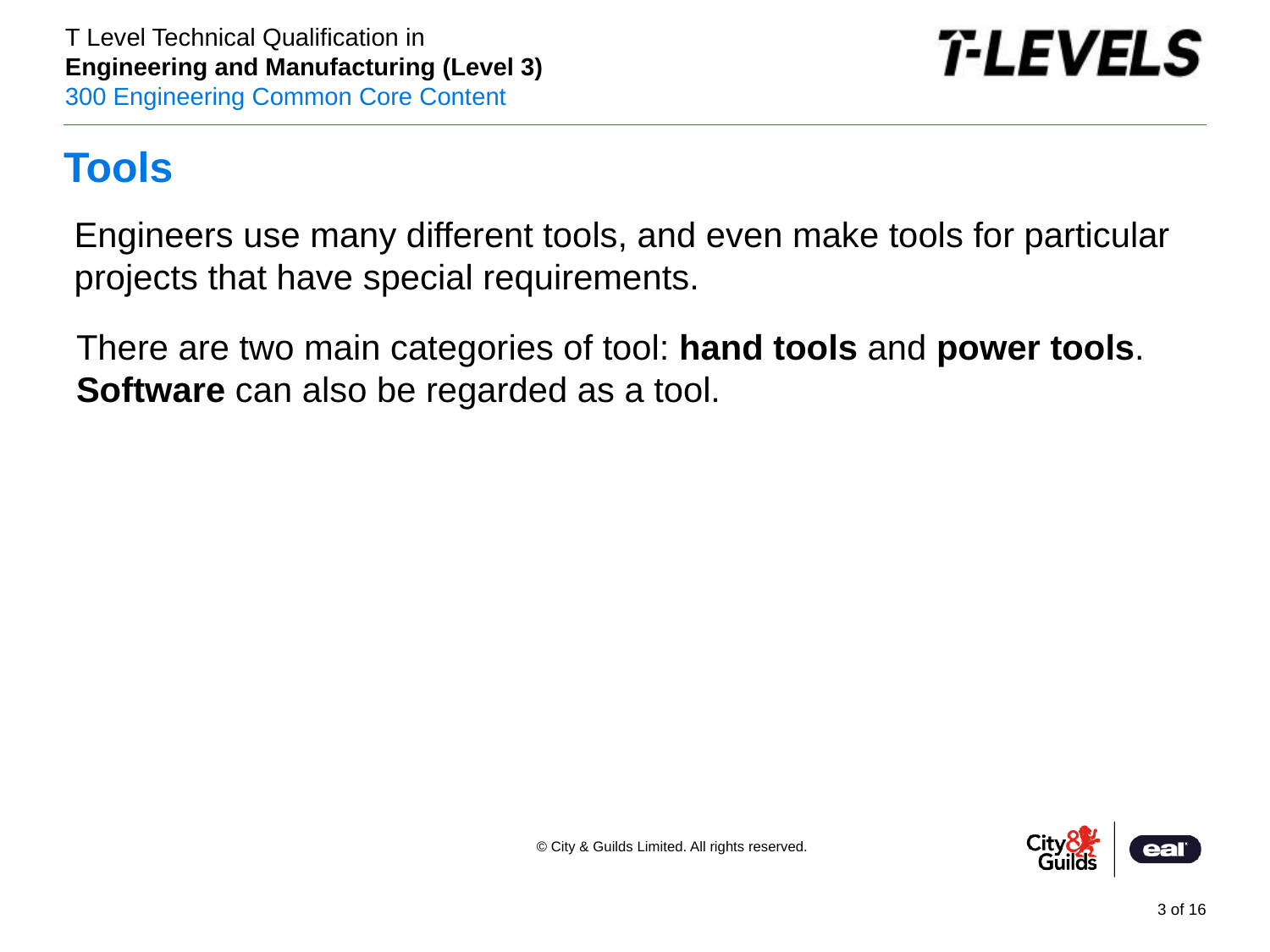

# Tools
Engineers use many different tools, and even make tools for particular projects that have special requirements.
There are two main categories of tool: hand tools and power tools. Software can also be regarded as a tool.